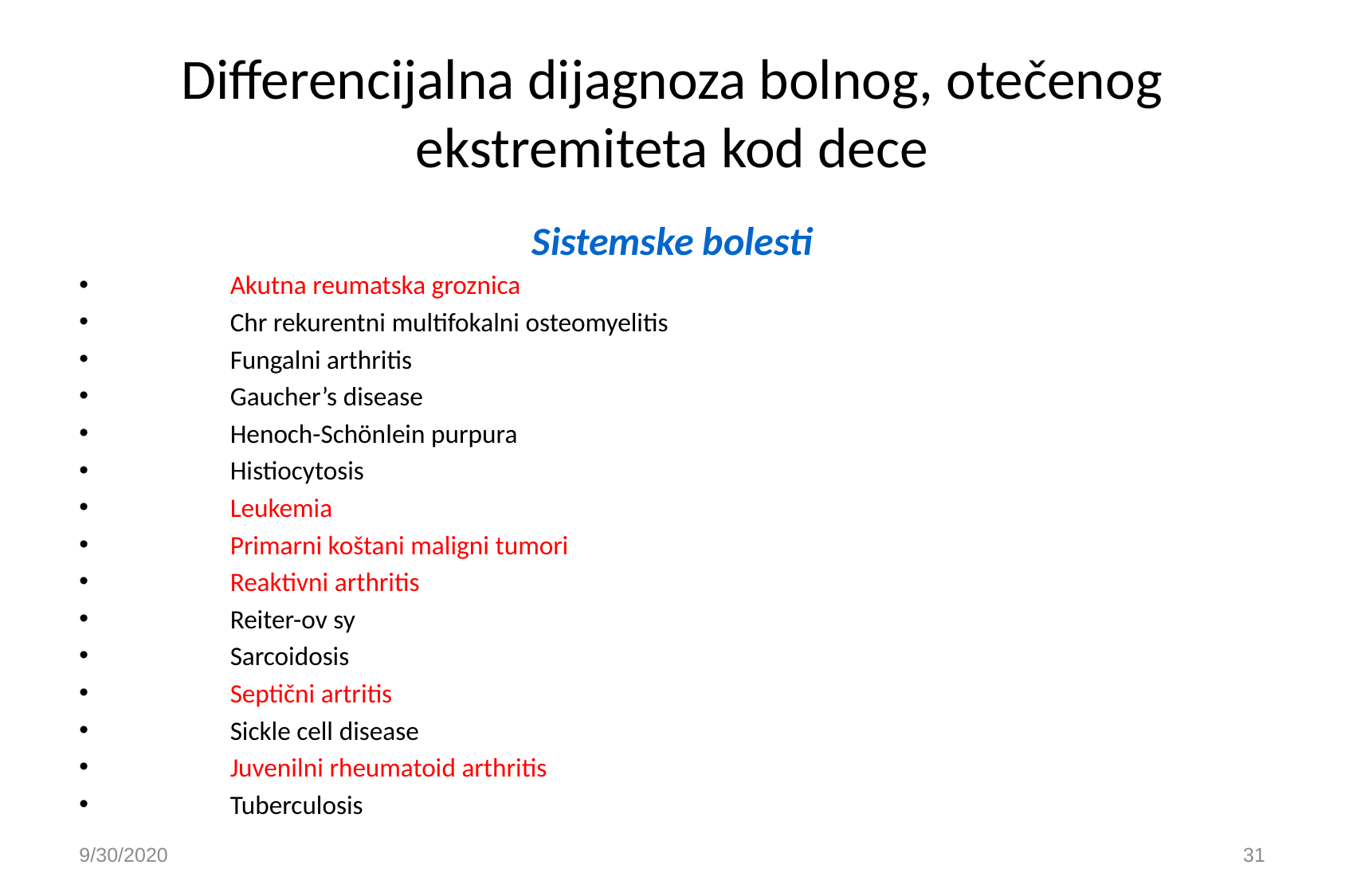

# Differencijalna dijagnoza bolnog, otečenog ekstremiteta kod dece
Sistemske bolesti
    Akutna reumatska groznica
    Chr rekurentni multifokalni osteomyelitis
    Fungalni arthritis
    Gaucher’s disease
    Henoch-Schönlein purpura
    Histiocytosis
    Leukemia
    Primarni koštani maligni tumori
    Reaktivni arthritis
    Reiter-ov sy
    Sarcoidosis
    Septični artritis
    Sickle cell disease
    Juvenilni rheumatoid arthritis
    Tuberculosis
9/30/2020
31